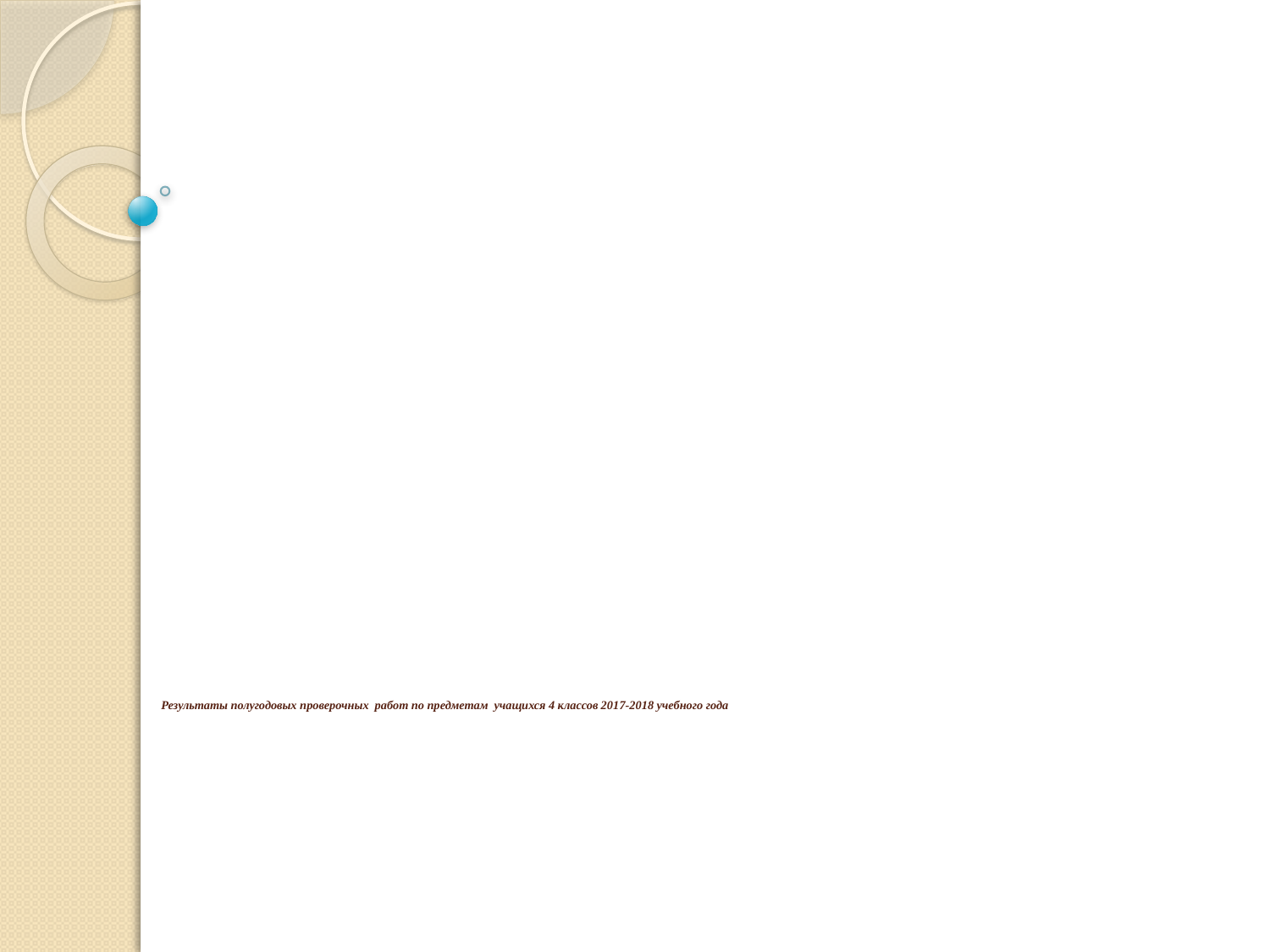

# Результаты полугодовых проверочных  работ по предметам  учащихся 4 классов 2017-2018 учебного года